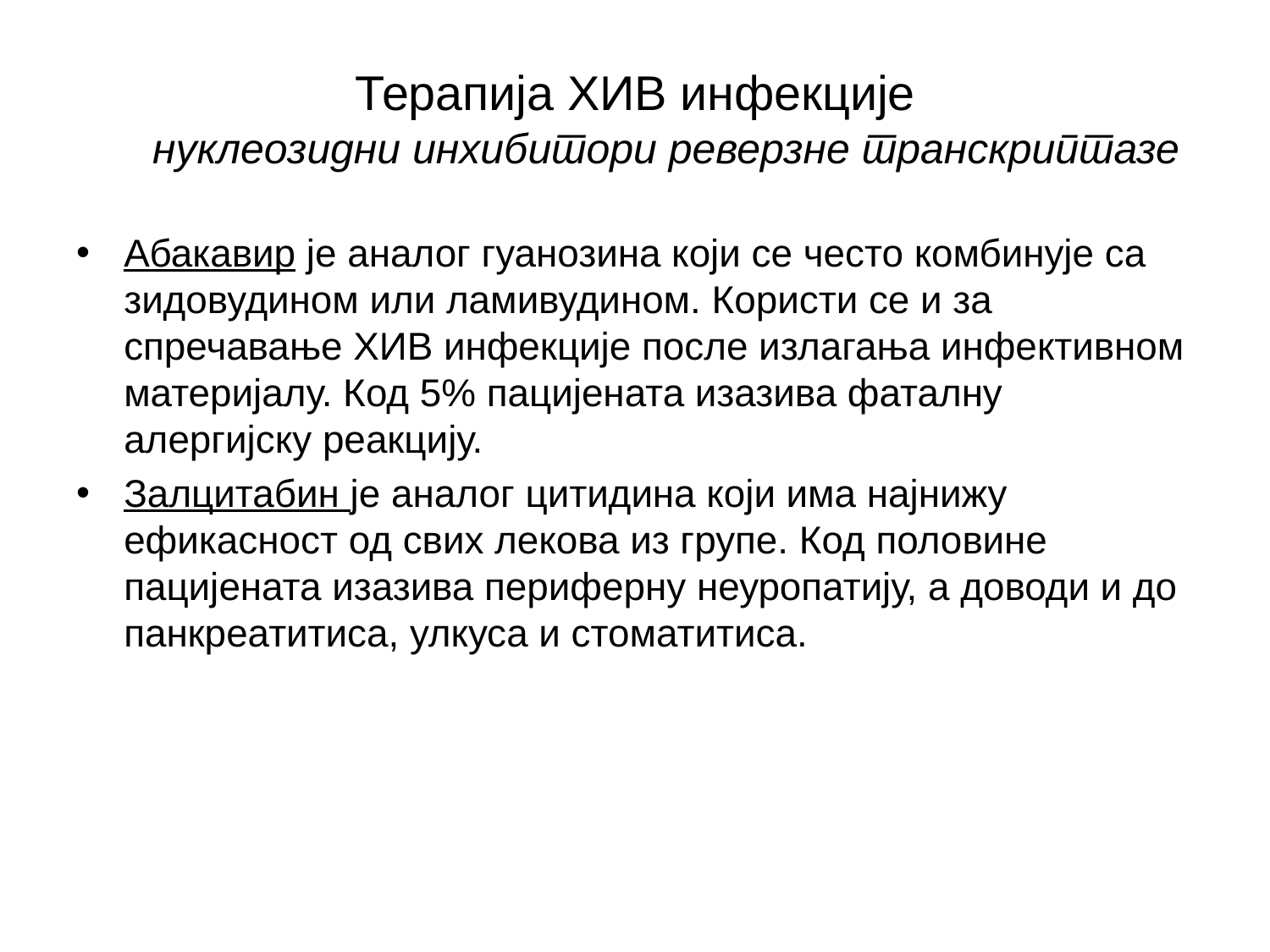

# Терапија ХИВ инфекције нуклеозидни инхибитори реверзне транскриптазе
Абакавир је аналог гуанозина који се често комбинује са зидовудином или ламивудином. Користи се и за спречавање ХИВ инфекције после излагања инфективном материјалу. Код 5% пацијената изазива фаталну алергијску реакцију.
Залцитабин је аналог цитидина који има најнижу ефикасност од свих лекова из групе. Код половине пацијената изазива периферну неуропатију, а доводи и до панкреатитиса, улкуса и стоматитиса.